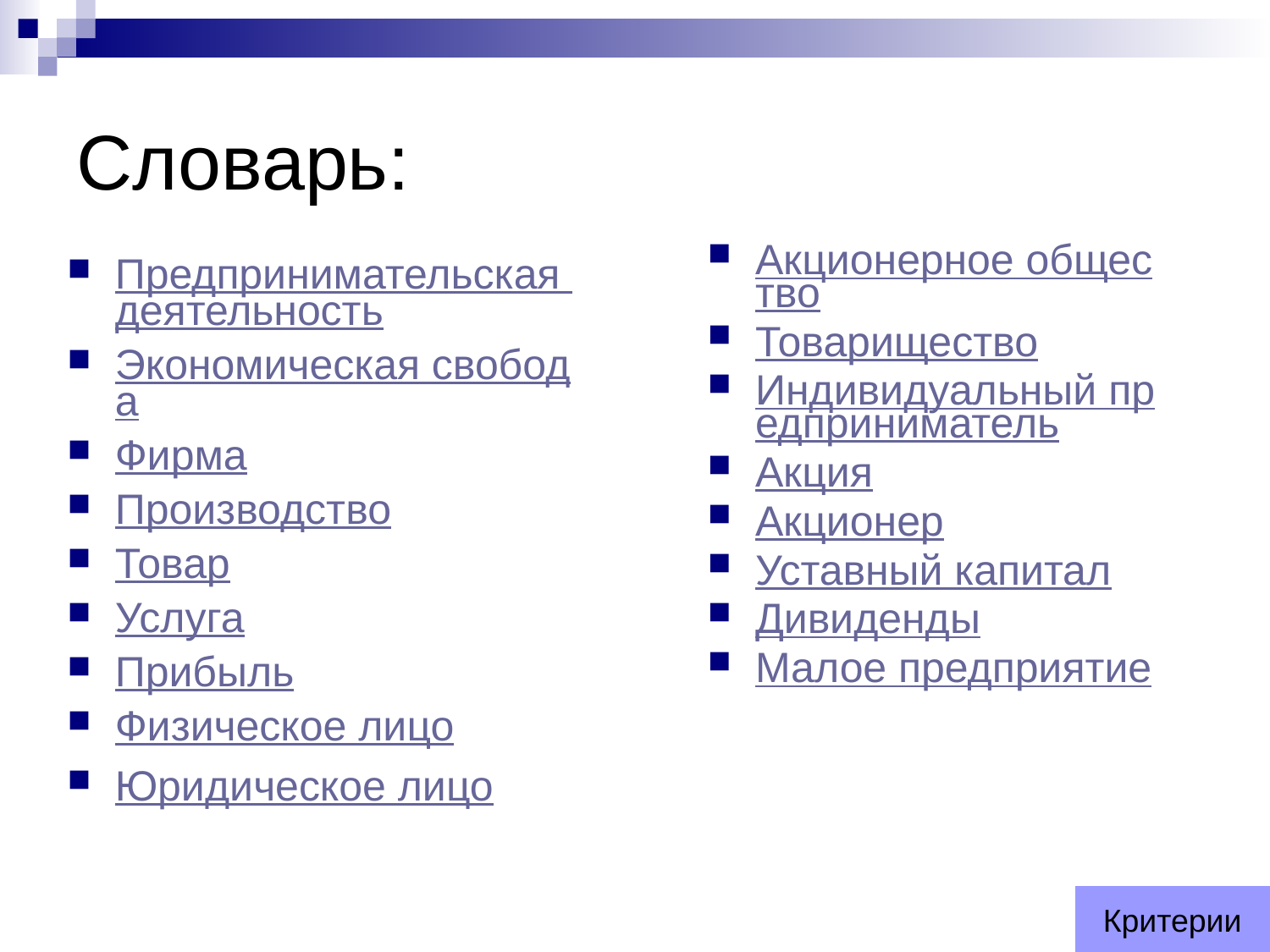

# Словарь:
Акционерное общество
Товарищество
Индивидуальный предприниматель
Акция
Акционер
Уставный капитал
Дивиденды
Малое предприятие
Предпринимательская деятельность
Экономическая свобода
Фирма
Производство
Товар
Услуга
Прибыль
Физическое лицо
Юридическое лицо

Критерии